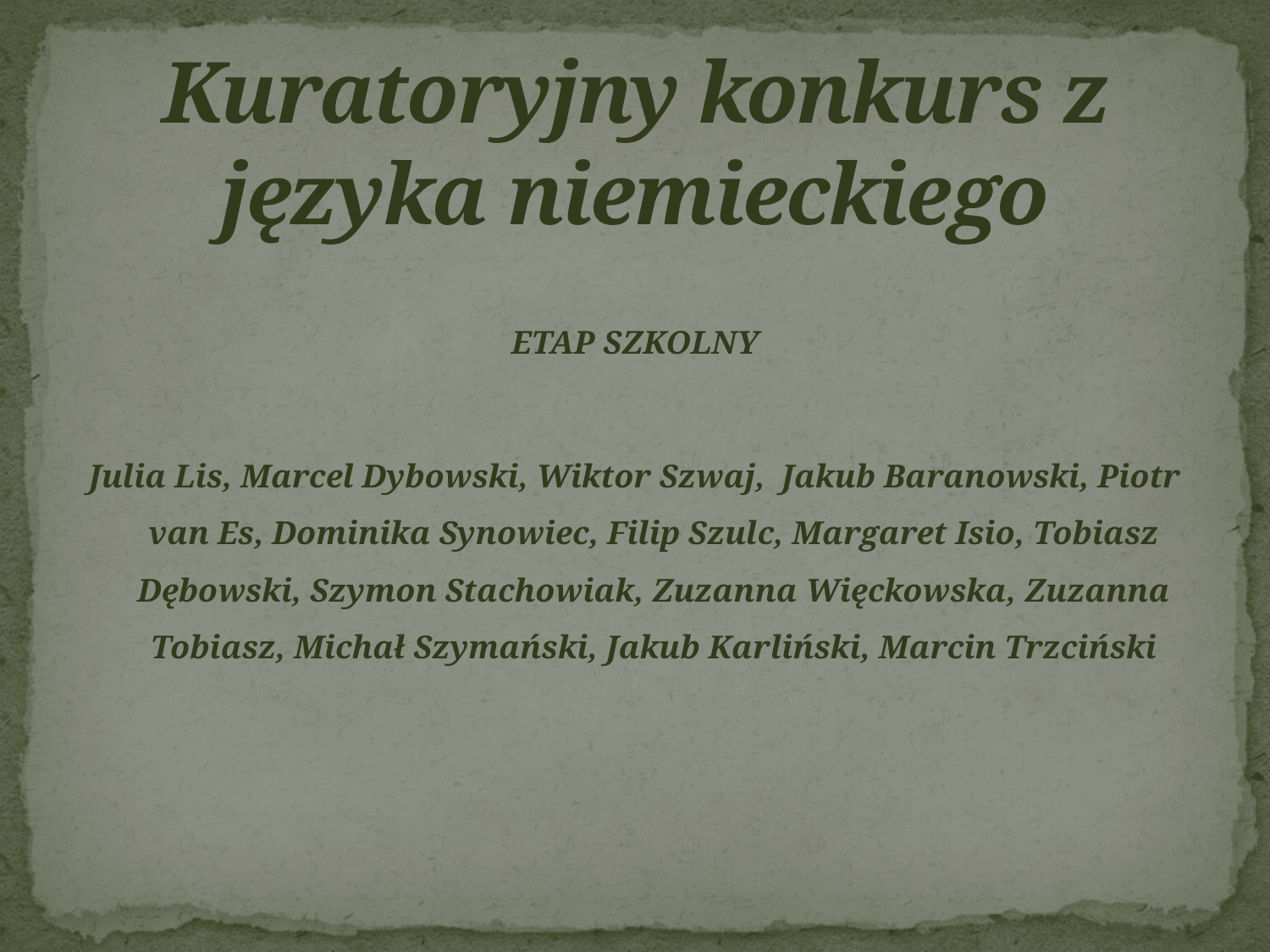

# Kuratoryjny konkurs z języka niemieckiego

ETAP SZKOLNY

Julia Lis, Marcel Dybowski, Wiktor Szwaj,  Jakub Baranowski, Piotr van Es, Dominika Synowiec, Filip Szulc, Margaret Isio, Tobiasz Dębowski, Szymon Stachowiak, Zuzanna Więckowska, Zuzanna Tobiasz, Michał Szymański, Jakub Karliński, Marcin Trzciński